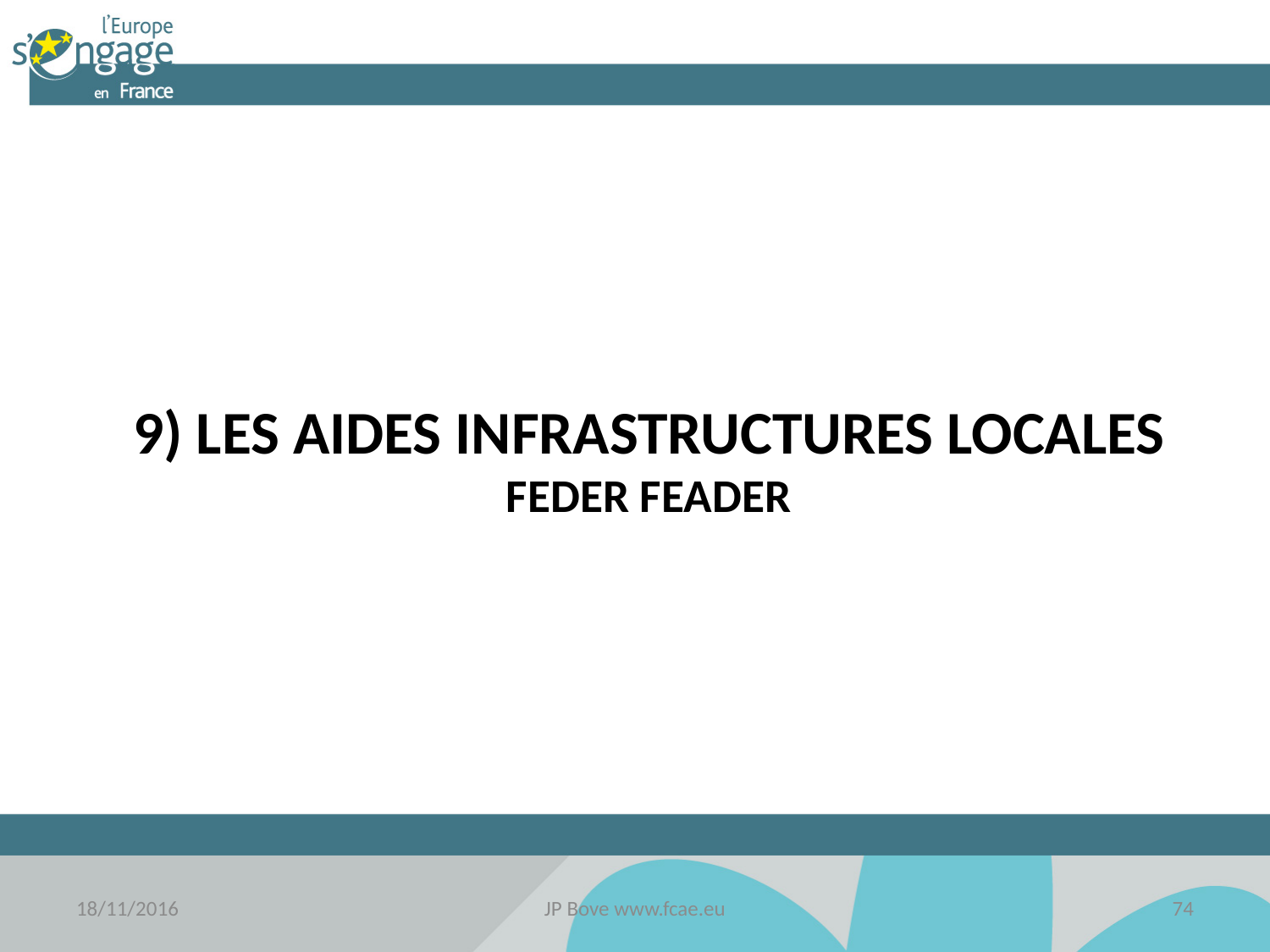

# 9) LES AIDES INFRASTRUCTURES LOCALES FEDER FEADER
18/11/2016
JP Bove www.fcae.eu
74